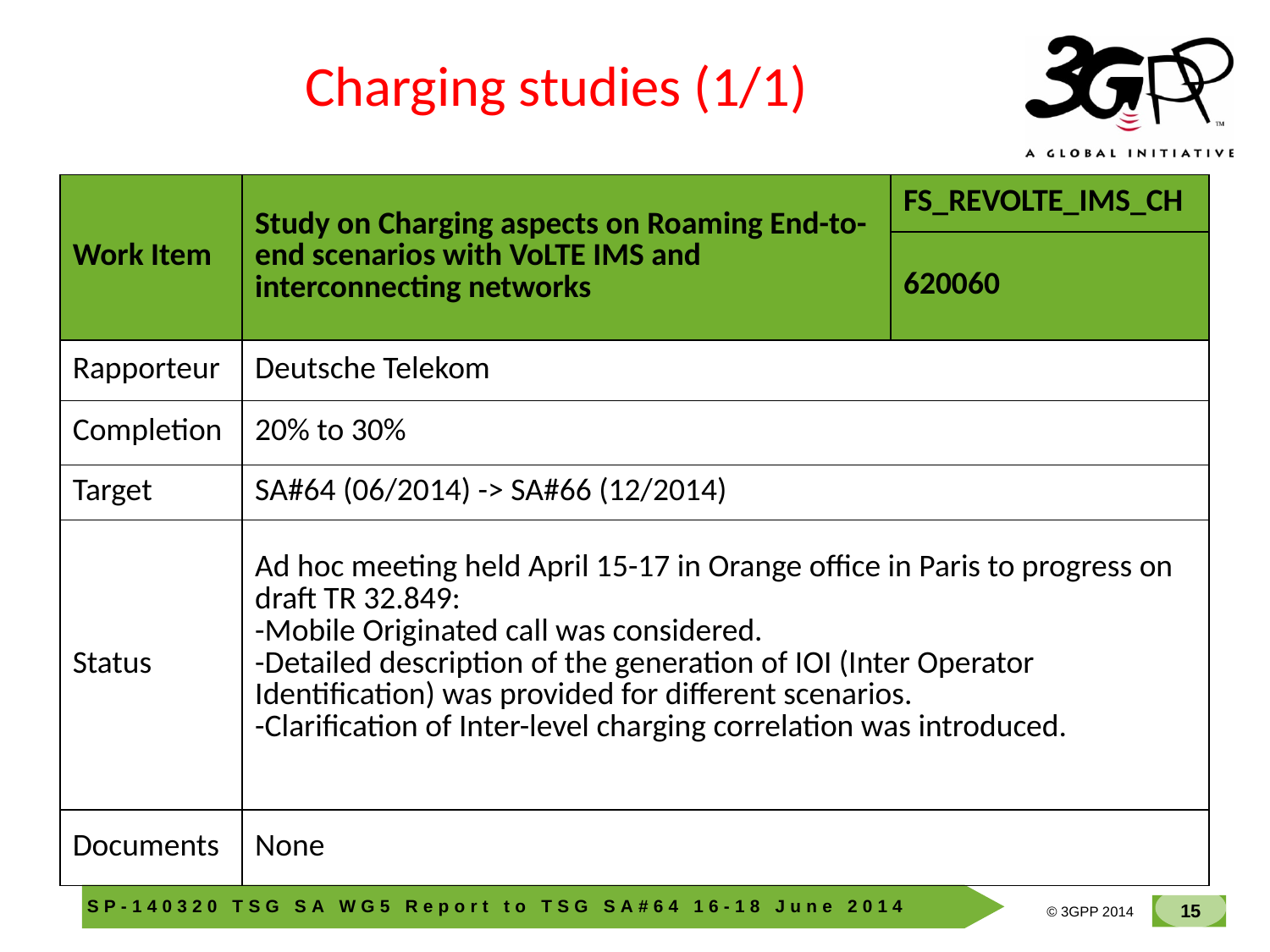

Charging studies (1/1)
| Work Item | Study on Charging aspects on Roaming End-to-end scenarios with VoLTE IMS and interconnecting networks | FS\_REVOLTE\_IMS\_CH |
| --- | --- | --- |
|  |  | 620060 |
| Rapporteur | Deutsche Telekom |  |
| Completion | 20% to 30% |  |
| Target | SA#64 (06/2014) -> SA#66 (12/2014) |  |
| Status | Ad hoc meeting held April 15-17 in Orange office in Paris to progress on draft TR 32.849: -Mobile Originated call was considered. -Detailed description of the generation of IOI (Inter Operator Identification) was provided for different scenarios. -Clarification of Inter-level charging correlation was introduced. |  |
| Documents | None |  |